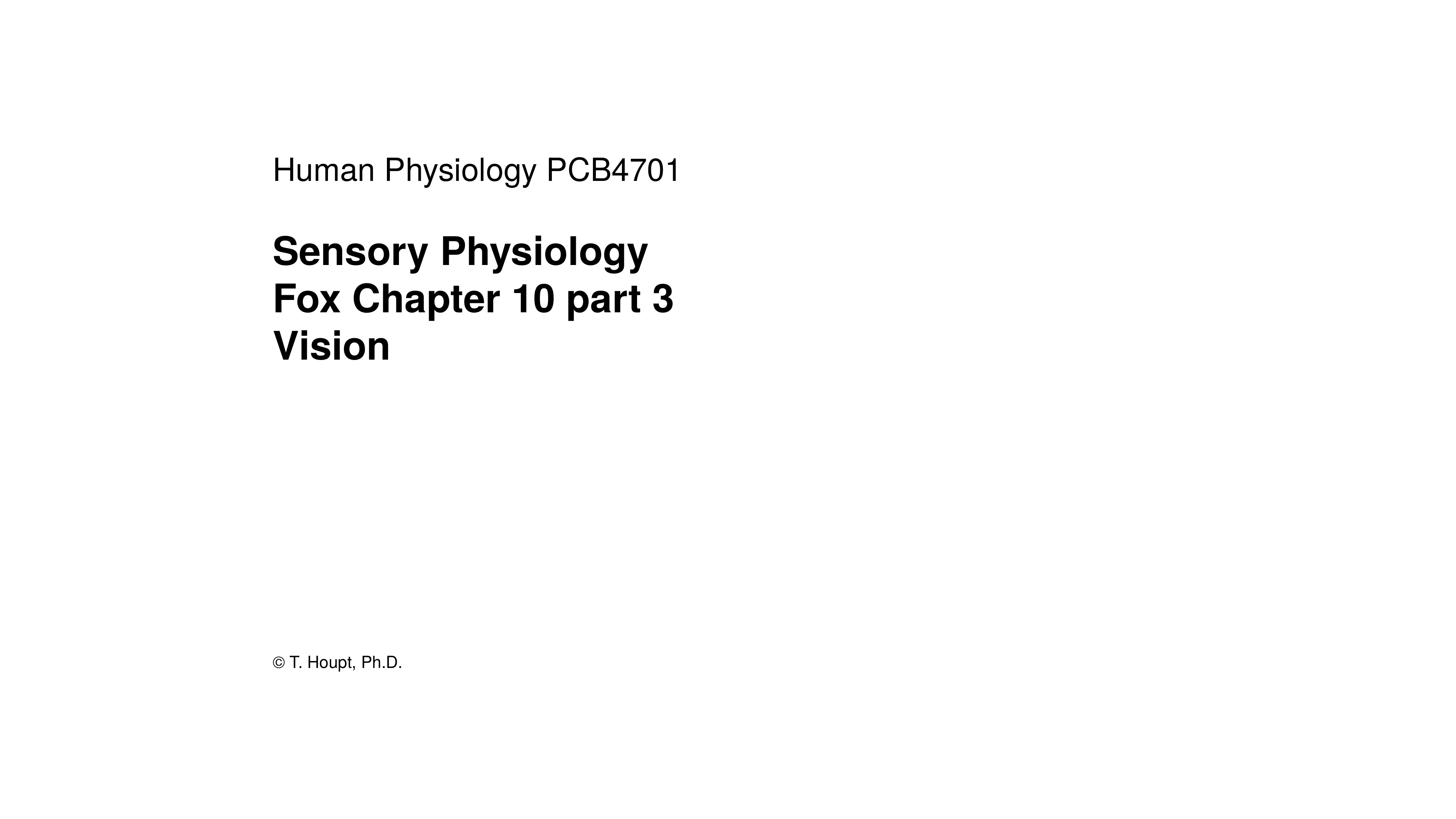

Human Physiology PCB4701

Sensory Physiology
Fox Chapter 10 part 3
Vision

© T. Houpt, Ph.D.